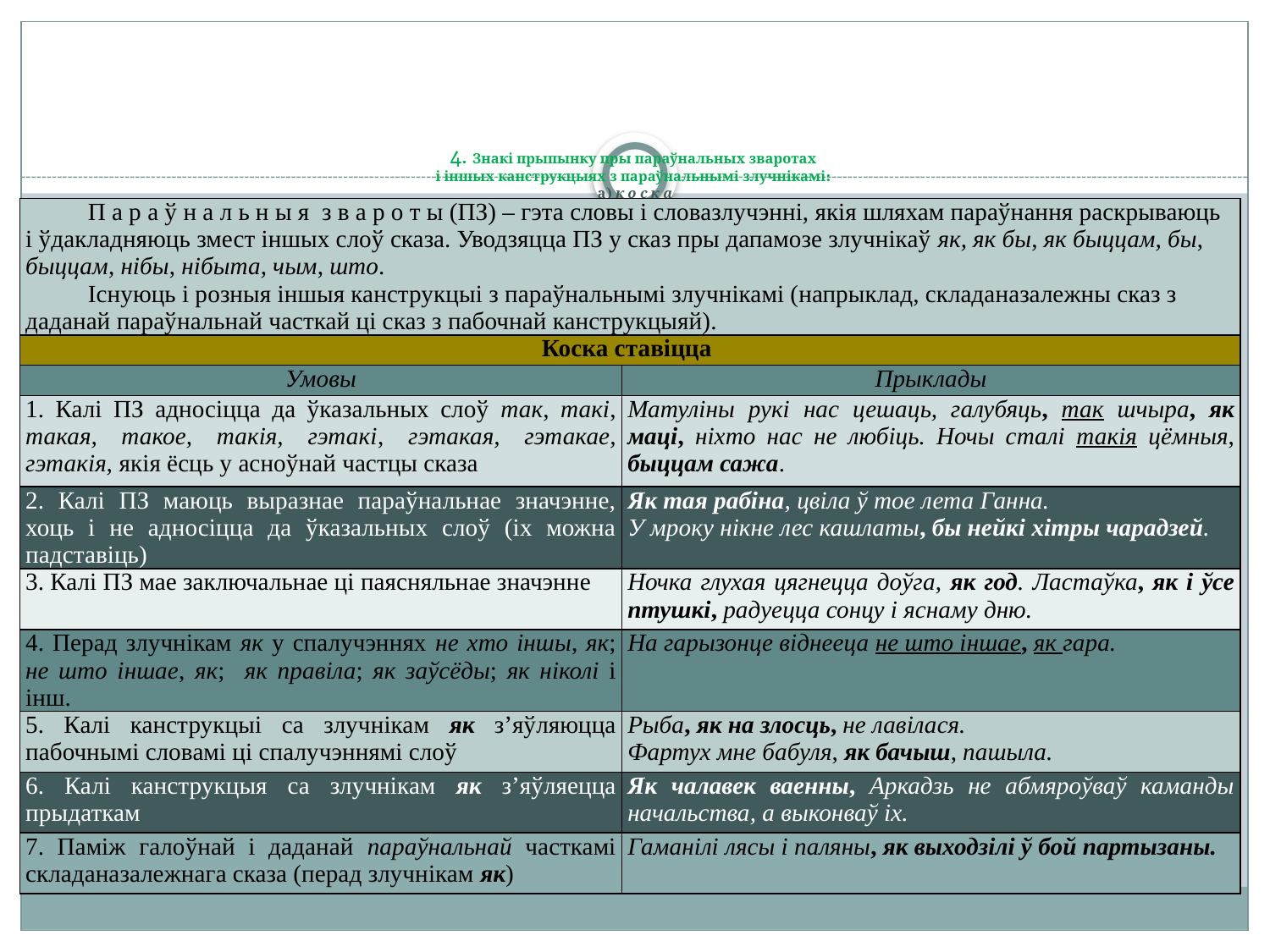

# 4. Знакі прыпынку пры параўнальных зваротах і іншых канструкцыях з параўнальнымі злучнікамі: а) к о с к а
| П а р а ў н а л ь н ы я з в а р о т ы (ПЗ) – гэта словы і словазлучэнні, якія шляхам параўнання раскрываюць і ўдакладняюць змест іншых слоў сказа. Уводзяцца ПЗ у сказ пры дапамозе злучнікаў як, як бы, як быццам, бы, быццам, нібы, нібыта, чым, што. Існуюць і розныя іншыя канструкцыі з параўнальнымі злучнікамі (напрыклад, складаназалежны сказ з даданай параўнальнай часткай ці сказ з пабочнай канструкцыяй). |  |
| --- | --- |
| Коска ставіцца |  |
| Умовы | Прыклады |
| 1. Калі ПЗ адносіцца да ўказальных слоў так, такі, такая, такое, такія, гэтакі, гэтакая, гэтакае, гэтакія, якія ёсць у асноўнай частцы сказа | Матуліны рукі нас цешаць, галубяць, так шчыра, як маці, ніхто нас не любіць. Ночы сталі такія цёмныя, быццам сажа. |
| 2. Калі ПЗ маюць выразнае параўнальнае значэнне, хоць і не адносіцца да ўказальных слоў (іх можна падставіць) | Як тая рабіна, цвіла ў тое лета Ганна. У мроку нікне лес кашлаты, бы нейкі хітры чарадзей. |
| 3. Калі ПЗ мае заключальнае ці паясняльнае значэнне | Ночка глухая цягнецца доўга, як год. Ластаўка, як і ўсе птушкі, радуецца сонцу і яснаму дню. |
| 4. Перад злучнікам як у спалучэннях не хто іншы, як; не што іншае, як; як правіла; як заўсёды; як ніколі і інш. | На гарызонце віднееца не што іншае, як гара. |
| 5. Калі канструкцыі са злучнікам як з’яўляюцца пабочнымі словамі ці спалучэннямі слоў | Рыба, як на злосць, не лавілася. Фартух мне бабуля, як бачыш, пашыла. |
| 6. Калі канструкцыя са злучнікам як з’яўляецца прыдаткам | Як чалавек ваенны, Аркадзь не абмяроўваў каманды начальства, а выконваў іх. |
| 7. Паміж галоўнай і даданай параўнальнай часткамі складаназалежнага сказа (перад злучнікам як) | Гаманілі лясы і паляны, як выходзілі ў бой партызаны. |